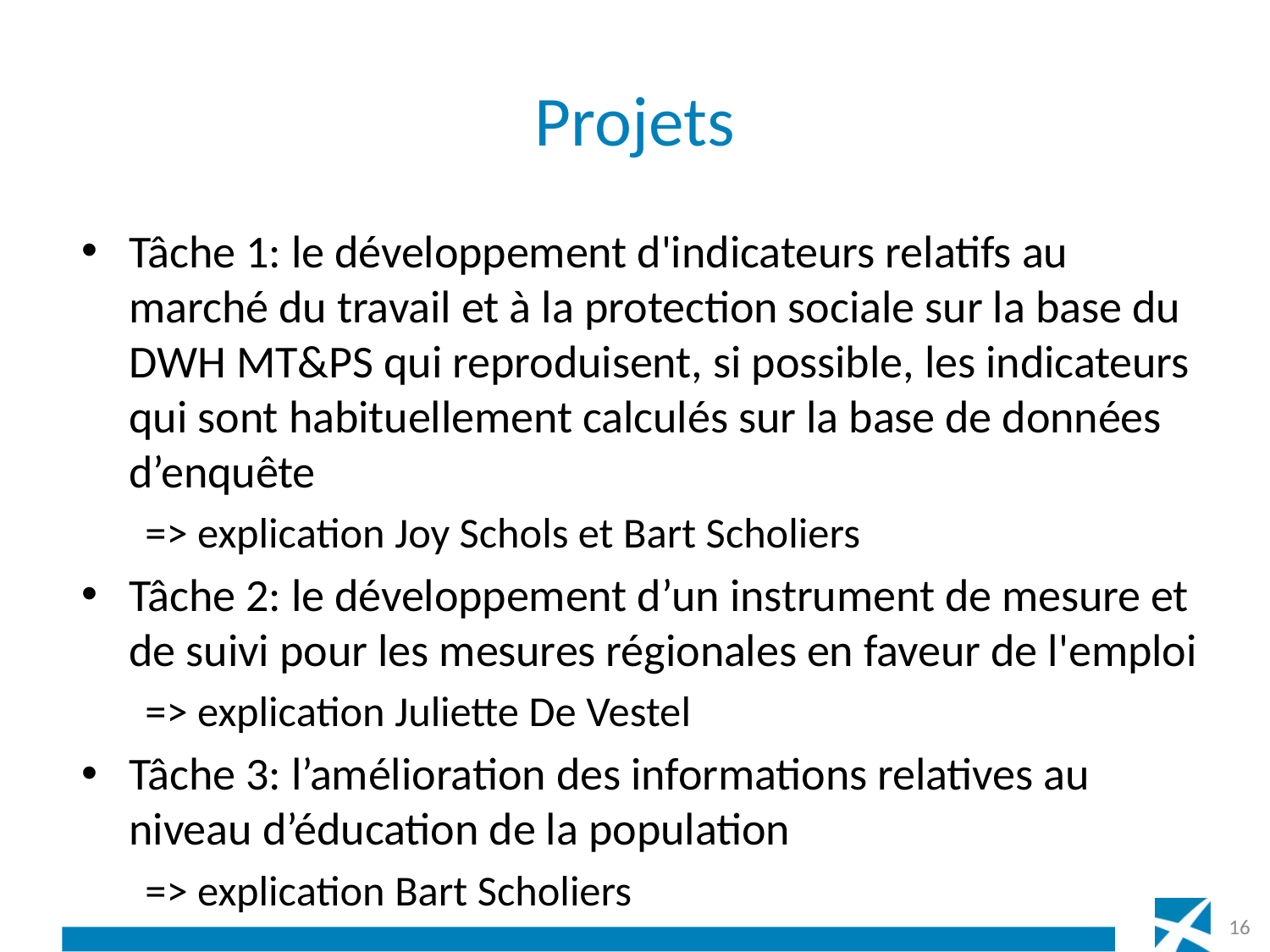

# Projets
Tâche 1: le développement d'indicateurs relatifs au marché du travail et à la protection sociale sur la base du DWH MT&PS qui reproduisent, si possible, les indicateurs qui sont habituellement calculés sur la base de données d’enquête
=> explication Joy Schols et Bart Scholiers
Tâche 2: le développement d’un instrument de mesure et de suivi pour les mesures régionales en faveur de l'emploi
=> explication Juliette De Vestel
Tâche 3: l’amélioration des informations relatives au niveau d’éducation de la population
=> explication Bart Scholiers

16